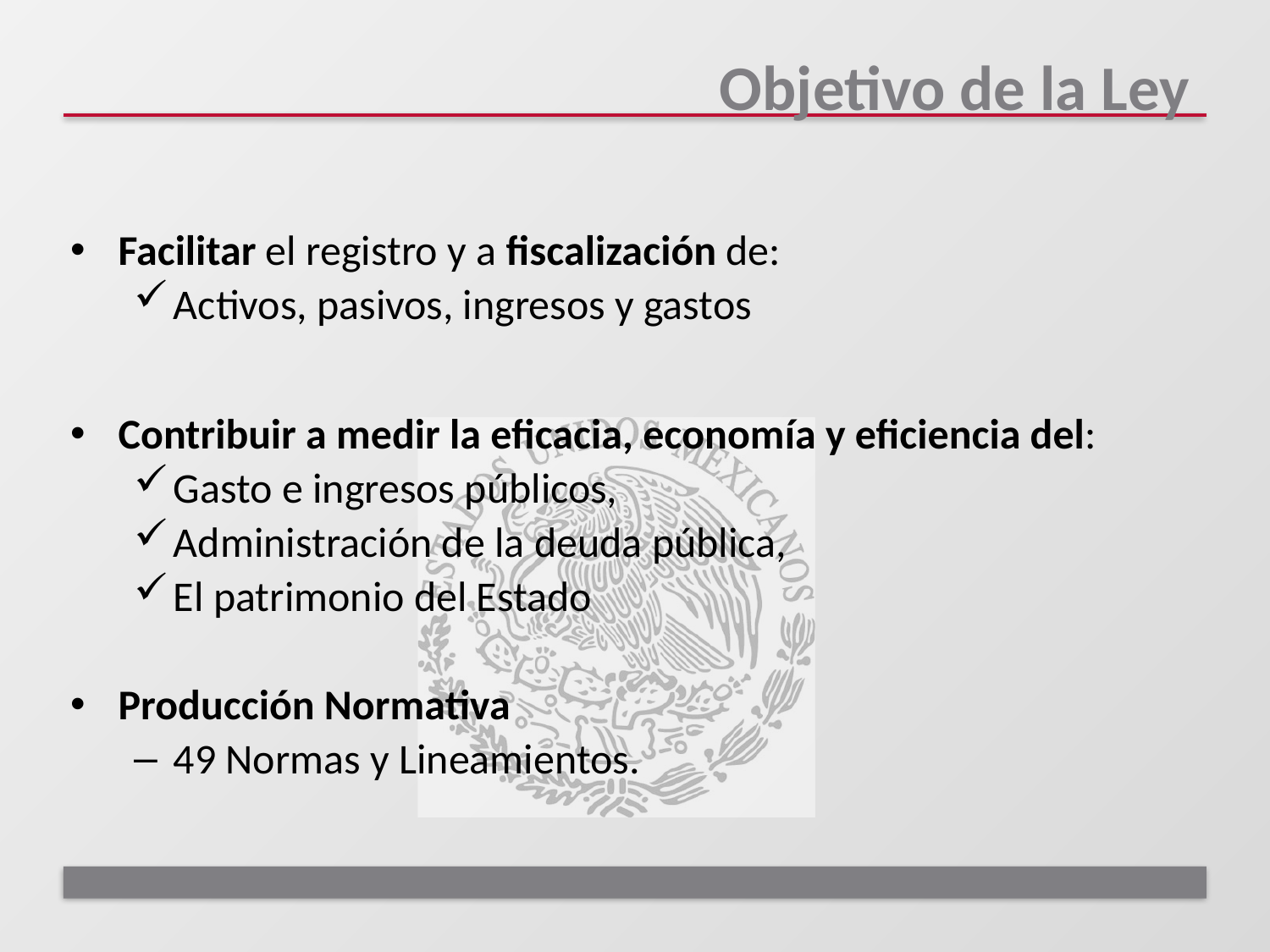

# Objetivo de la Ley
Facilitar el registro y a fiscalización de:
Activos, pasivos, ingresos y gastos

Contribuir a medir la eficacia, economía y eficiencia del:
Gasto e ingresos públicos,
Administración de la deuda pública,
El patrimonio del Estado

Producción Normativa
49 Normas y Lineamientos.